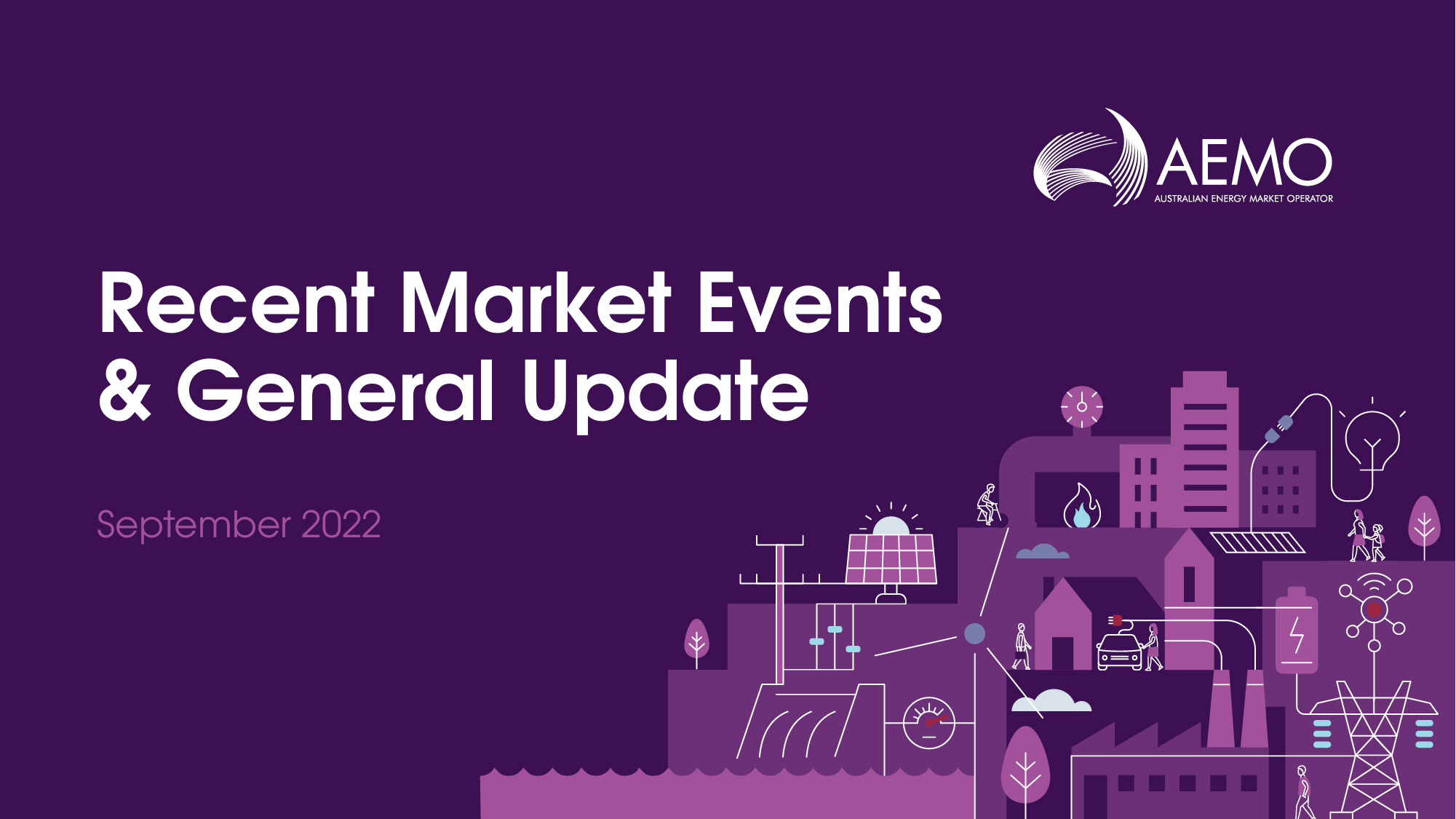

# Recent Market Events & General Update
September 2022